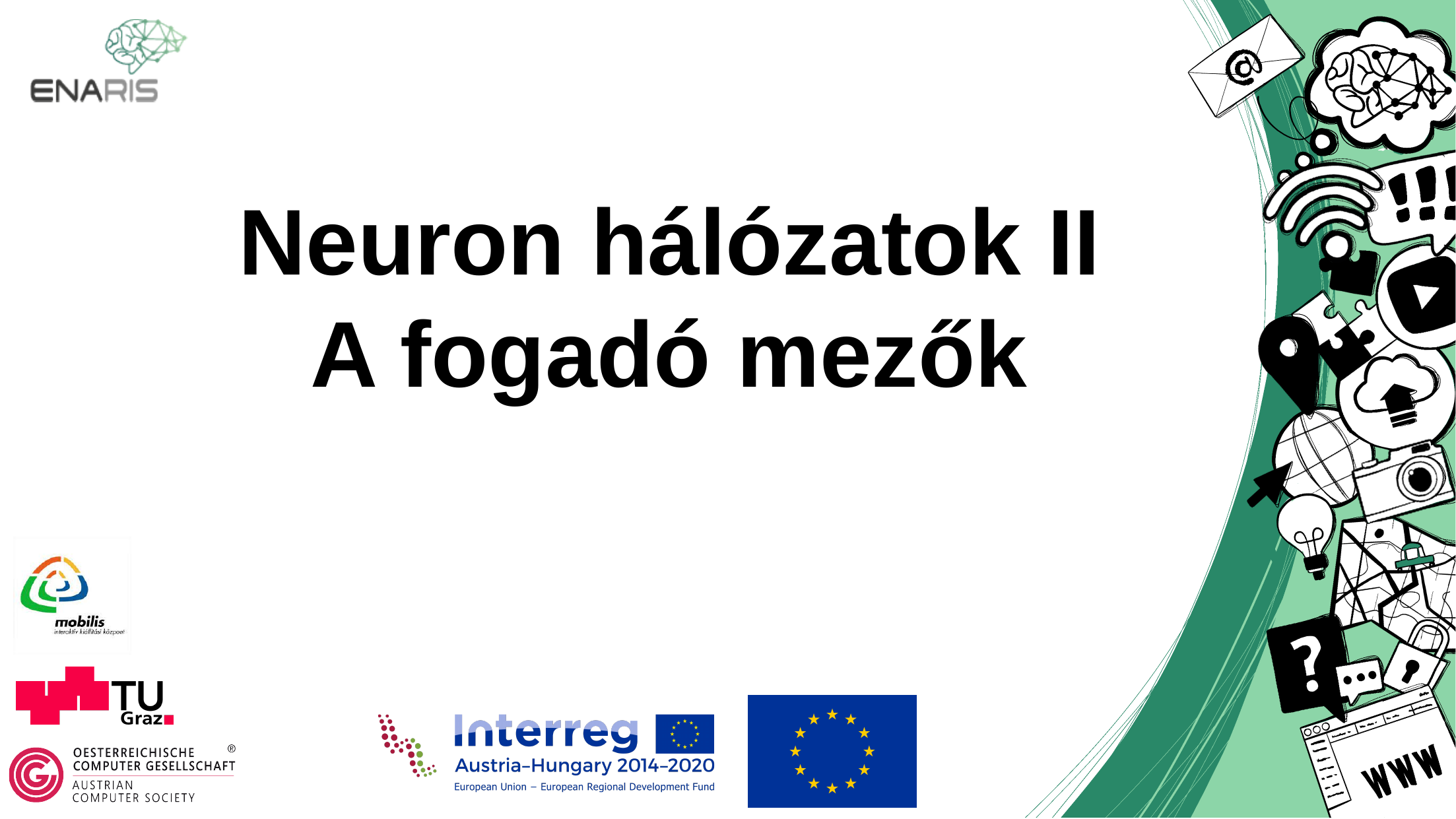

# Neuron hálózatok II A fogadó mezők